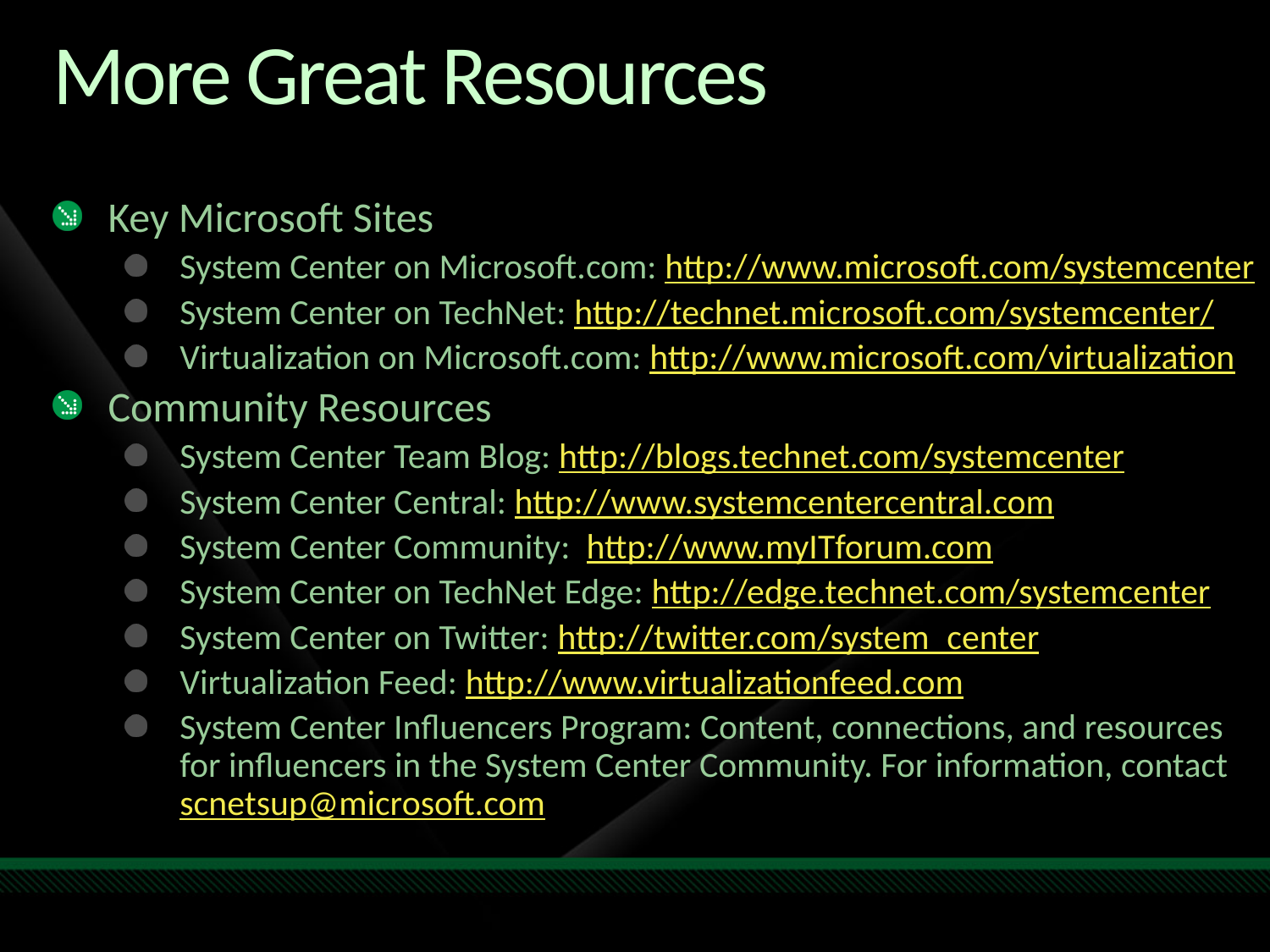

# More Great Resources
Key Microsoft Sites
System Center on Microsoft.com: http://www.microsoft.com/systemcenter
System Center on TechNet: http://technet.microsoft.com/systemcenter/
Virtualization on Microsoft.com: http://www.microsoft.com/virtualization
Community Resources
System Center Team Blog: http://blogs.technet.com/systemcenter
System Center Central: http://www.systemcentercentral.com
System Center Community:  http://www.myITforum.com
System Center on TechNet Edge: http://edge.technet.com/systemcenter
System Center on Twitter: http://twitter.com/system_center
Virtualization Feed: http://www.virtualizationfeed.com
System Center Influencers Program: Content, connections, and resources for influencers in the System Center Community. For information, contact scnetsup@microsoft.com